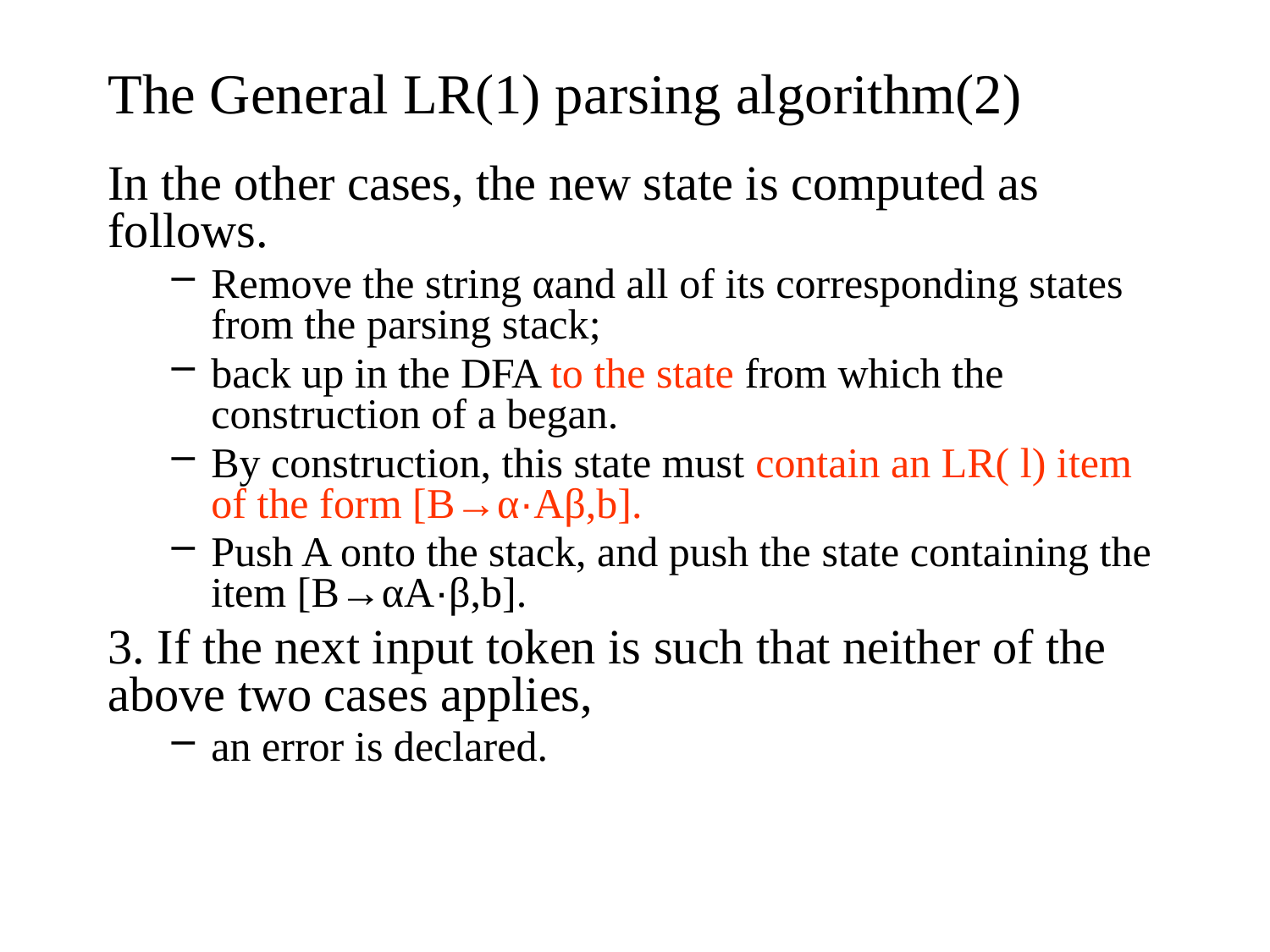

# The General LR(1) parsing algorithm(2)
In the other cases, the new state is computed as follows.
Remove the string αand all of its corresponding states from the parsing stack;
back up in the DFA to the state from which the construction of a began.
By construction, this state must contain an LR( l) item of the form [B→α·Aβ,b].
Push A onto the stack, and push the state containing the item [B→αA·β,b].
3. If the next input token is such that neither of the above two cases applies,
an error is declared.